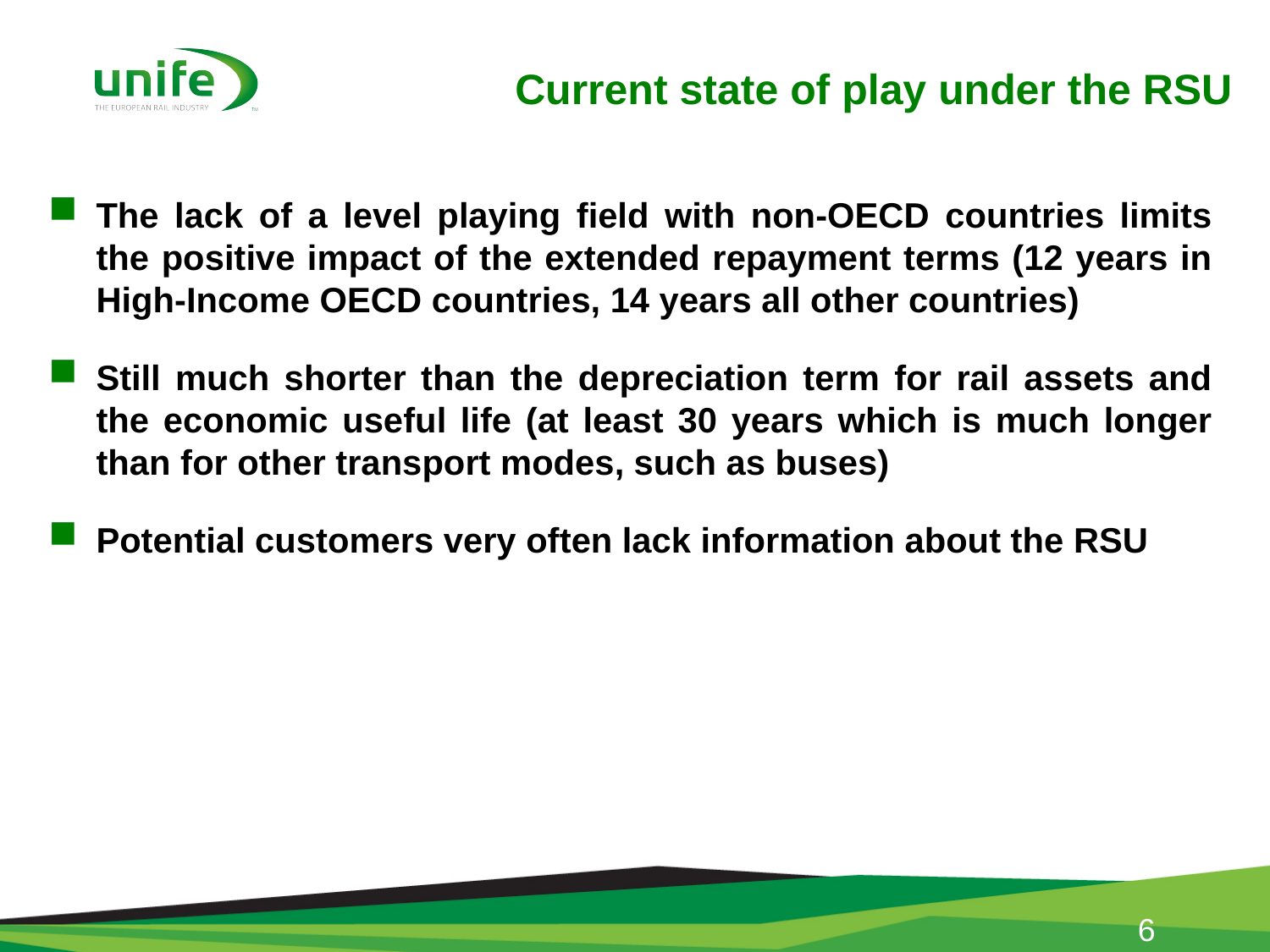

Current state of play under the RSU
The lack of a level playing field with non-OECD countries limits the positive impact of the extended repayment terms (12 years in High-Income OECD countries, 14 years all other countries)
Still much shorter than the depreciation term for rail assets and the economic useful life (at least 30 years which is much longer than for other transport modes, such as buses)
Potential customers very often lack information about the RSU

6